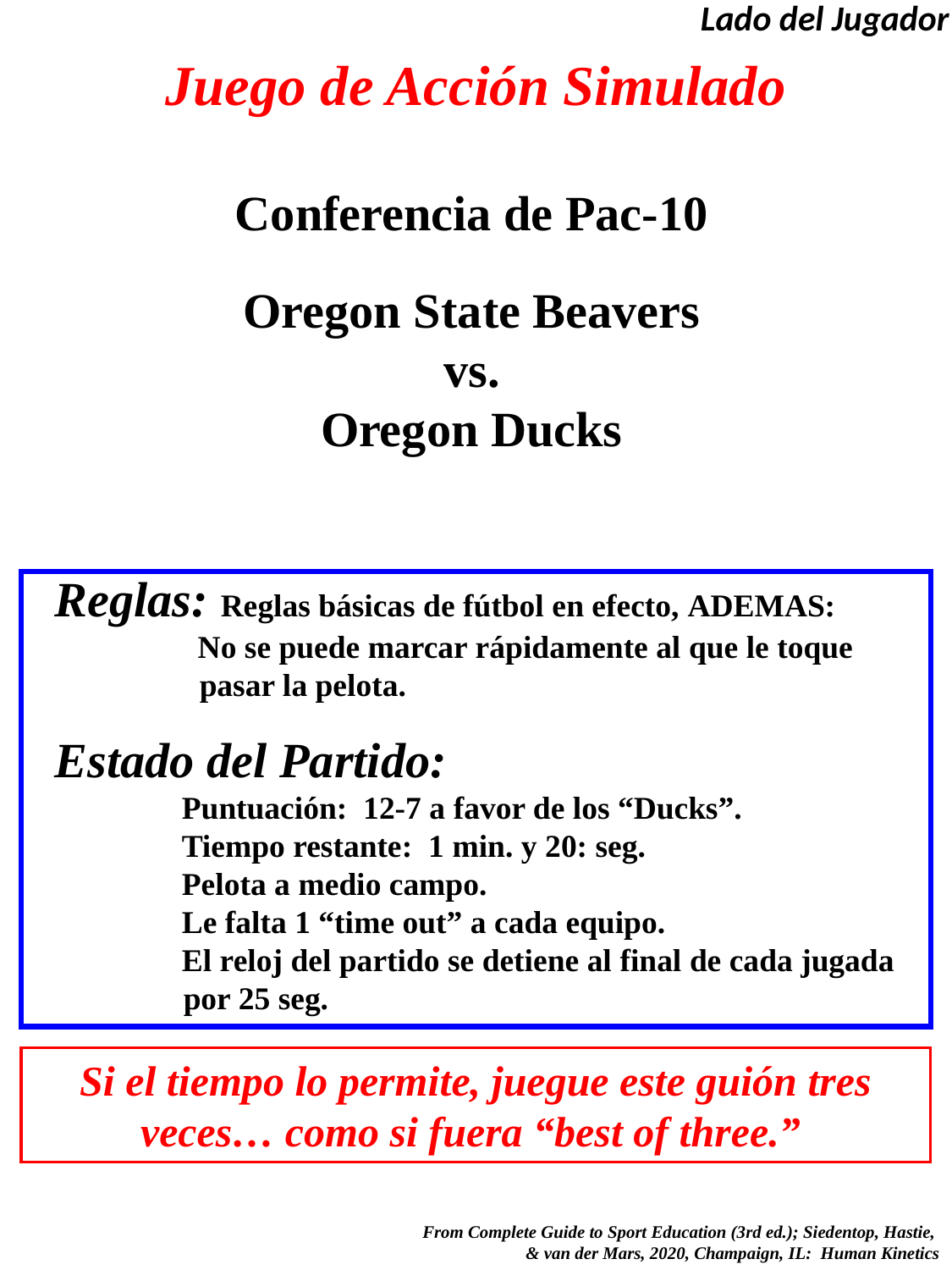

Lado del Jugador
# Juego de Acción Simulado
Conferencia de Pac-10

Oregon State Beavers
vs.
Oregon Ducks
Reglas: Reglas básicas de fútbol en efecto, ADEMAS:
	  No se puede marcar rápidamente al que le toque
                  pasar la pelota.

Estado del Partido:
	Puntuación:  12-7 a favor de los “Ducks”.
   	Tiempo restante:  1 min. y 20: seg.
	Pelota a medio campo.
	Le falta 1 “time out” a cada equipo.
	El reloj del partido se detiene al final de cada jugada
                por 25 seg.

Si el tiempo lo permite, juegue este guión tres veces… como si fuera “best of three.”
 From Complete Guide to Sport Education (3rd ed.); Siedentop, Hastie,
& van der Mars, 2020, Champaign, IL:  Human Kinetics